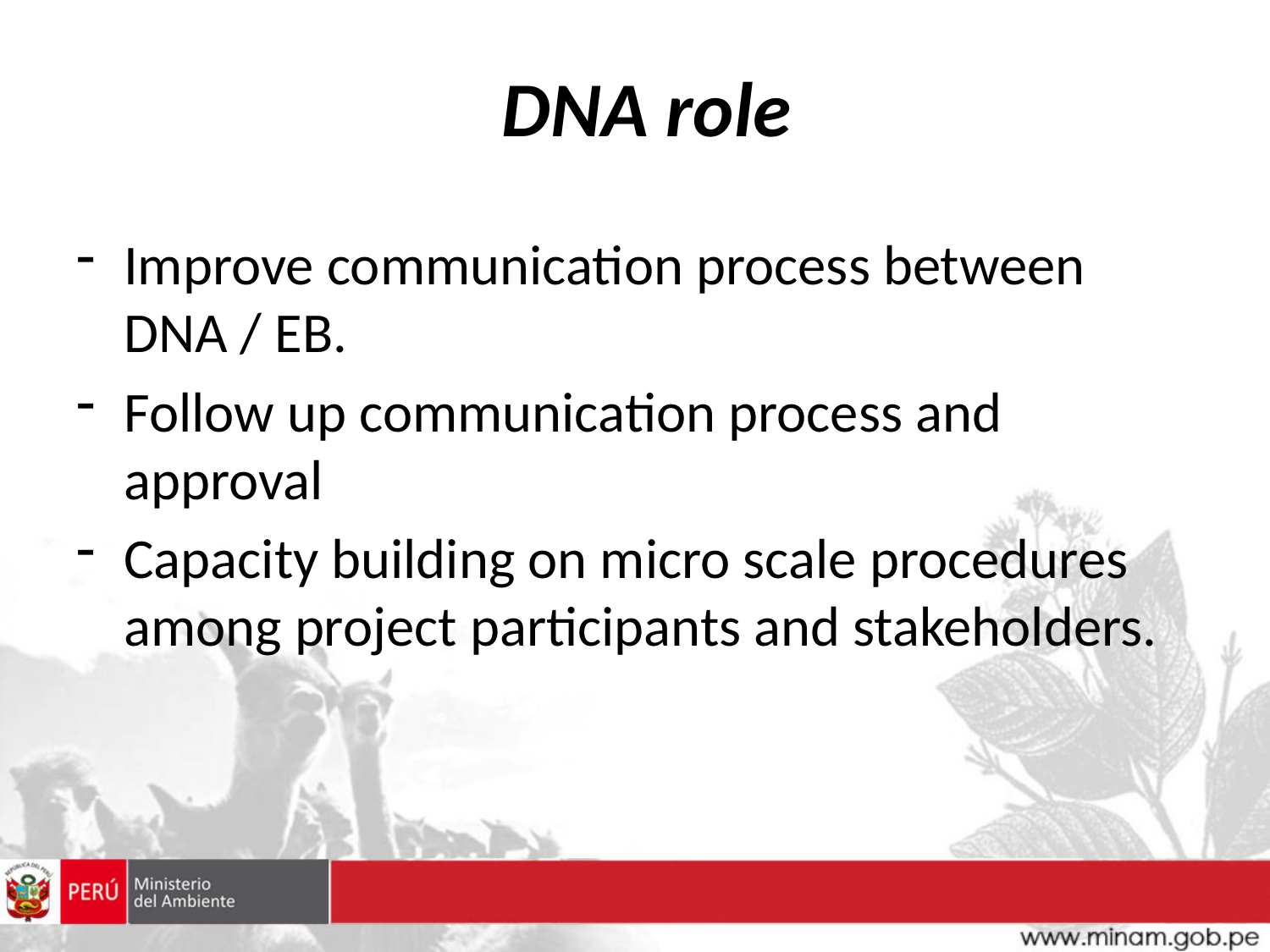

# DNA role
Improve communication process between DNA / EB.
Follow up communication process and approval
Capacity building on micro scale procedures among project participants and stakeholders.